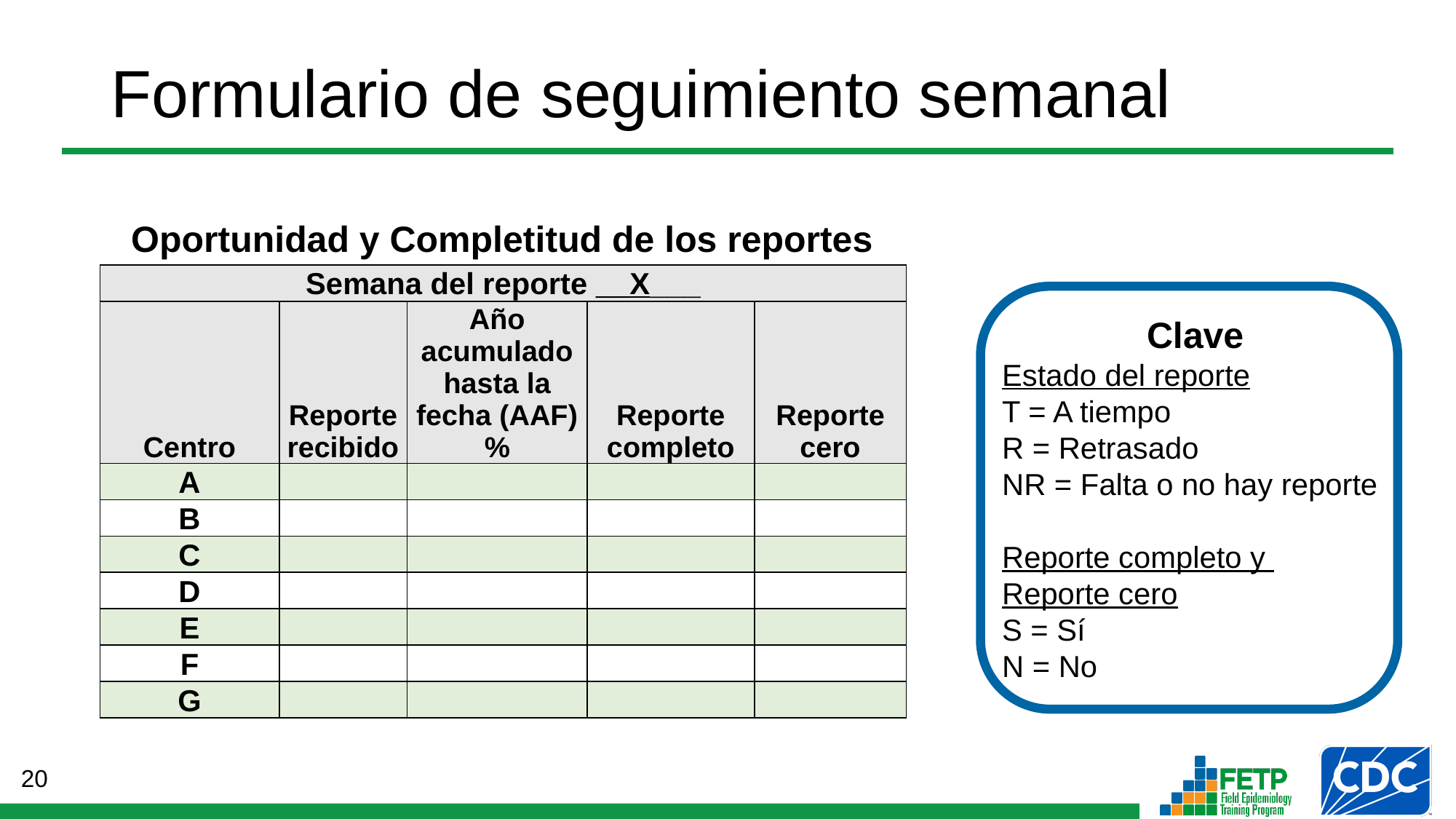

# Formulario de seguimiento semanal
Oportunidad y Completitud de los reportes
| Semana del reporte \_\_X\_\_\_ |  |  |  |  |
| --- | --- | --- | --- | --- |
| Centro | Reporte recibido | Año acumulado hasta la fecha (AAF)% | Reporte completo | Reporte cero |
| A |  |  |  |  |
| B |  |  |  |  |
| C |  |  |  |  |
| D |  |  |  |  |
| E |  |  |  |  |
| F |  |  |  |  |
| G |  |  |  |  |

Clave
Estado del reporte
T = A tiempo
R = Retrasado
NR = Falta o no hay reporte

Reporte completo y
Reporte cero
S = Sí
N = No